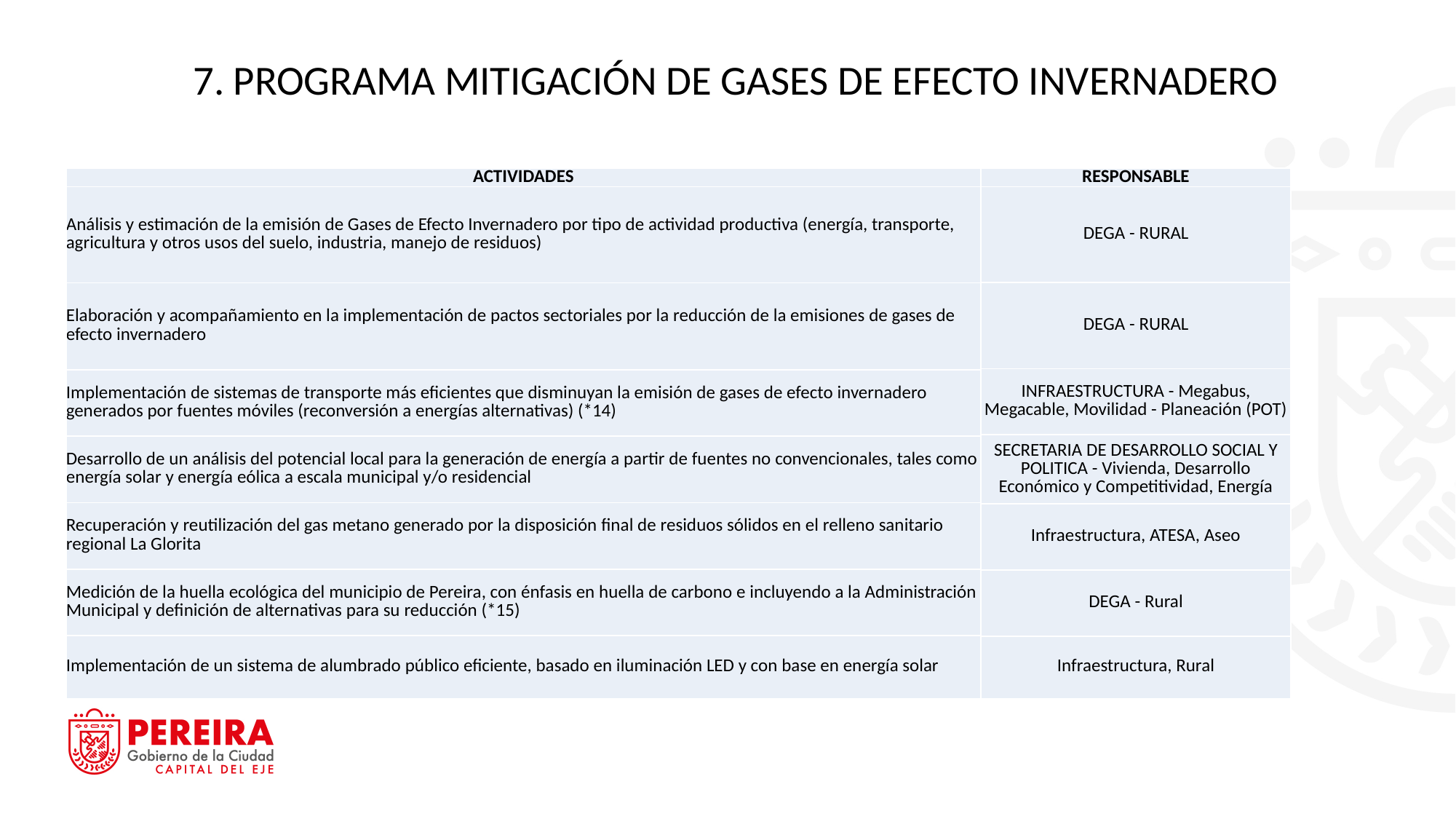

7. PROGRAMA MITIGACIÓN DE GASES DE EFECTO INVERNADERO
| ACTIVIDADES |
| --- |
| Análisis y estimación de la emisión de Gases de Efecto Invernadero por tipo de actividad productiva (energía, transporte, agricultura y otros usos del suelo, industria, manejo de residuos) |
| Elaboración y acompañamiento en la implementación de pactos sectoriales por la reducción de la emisiones de gases de efecto invernadero |
| Implementación de sistemas de transporte más eficientes que disminuyan la emisión de gases de efecto invernadero generados por fuentes móviles (reconversión a energías alternativas) (\*14) |
| Desarrollo de un análisis del potencial local para la generación de energía a partir de fuentes no convencionales, tales como energía solar y energía eólica a escala municipal y/o residencial |
| Recuperación y reutilización del gas metano generado por la disposición final de residuos sólidos en el relleno sanitario regional La Glorita |
| Medición de la huella ecológica del municipio de Pereira, con énfasis en huella de carbono e incluyendo a la Administración Municipal y definición de alternativas para su reducción (\*15) |
| Implementación de un sistema de alumbrado público eficiente, basado en iluminación LED y con base en energía solar |
| RESPONSABLE |
| --- |
| DEGA - RURAL |
| DEGA - RURAL |
| INFRAESTRUCTURA - Megabus, Megacable, Movilidad - Planeación (POT) |
| SECRETARIA DE DESARROLLO SOCIAL Y POLITICA - Vivienda, Desarrollo Económico y Competitividad, Energía |
| Infraestructura, ATESA, Aseo |
| DEGA - Rural |
| Infraestructura, Rural |